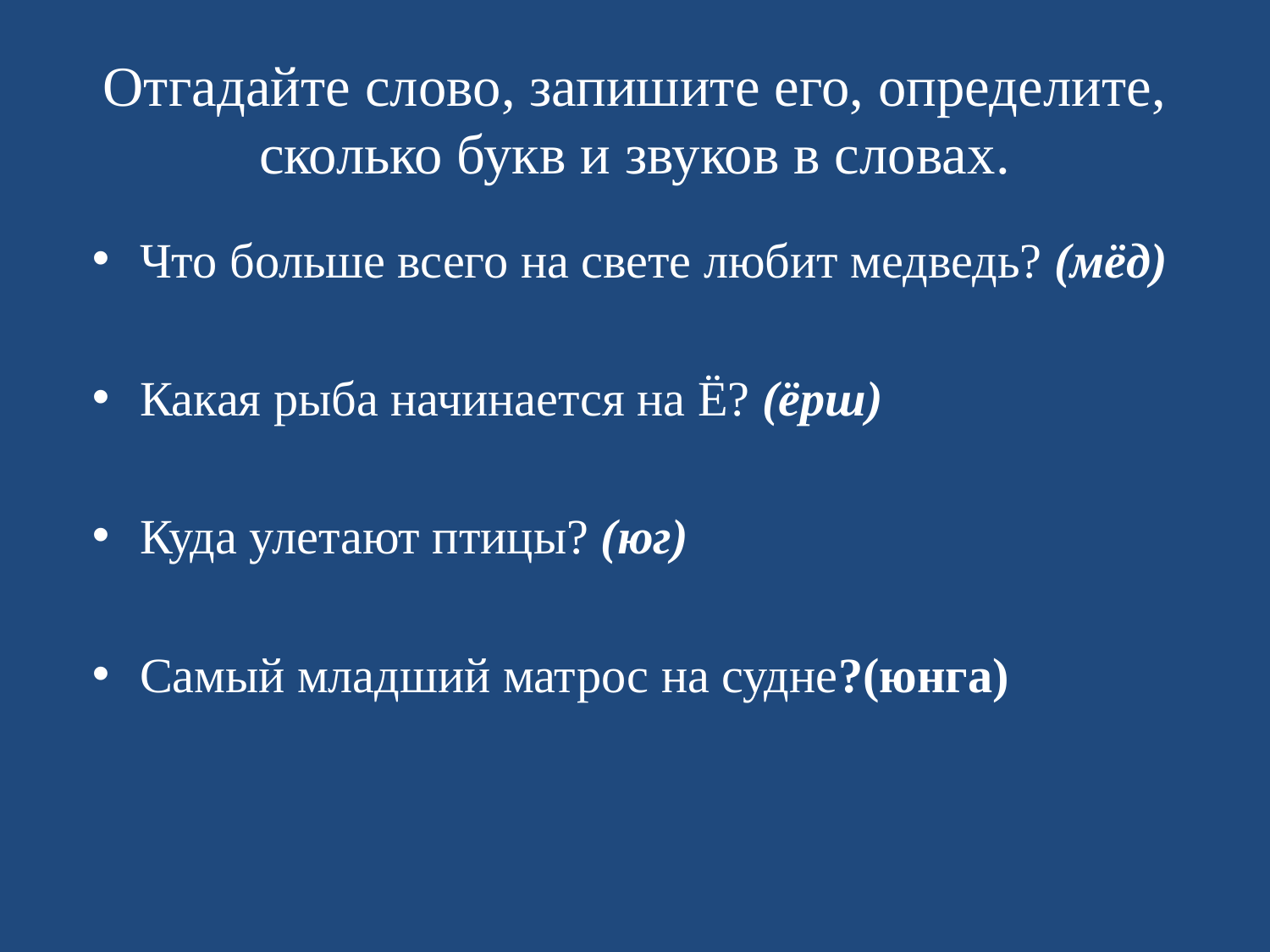

# Отгадайте слово, запишите его, определите, сколько букв и звуков в словах.
Что больше всего на свете любит медведь? (мёд)

Какая рыба начинается на Ё? (ёрш)

Куда улетают птицы? (юг)

Самый младший матрос на судне?(юнга)